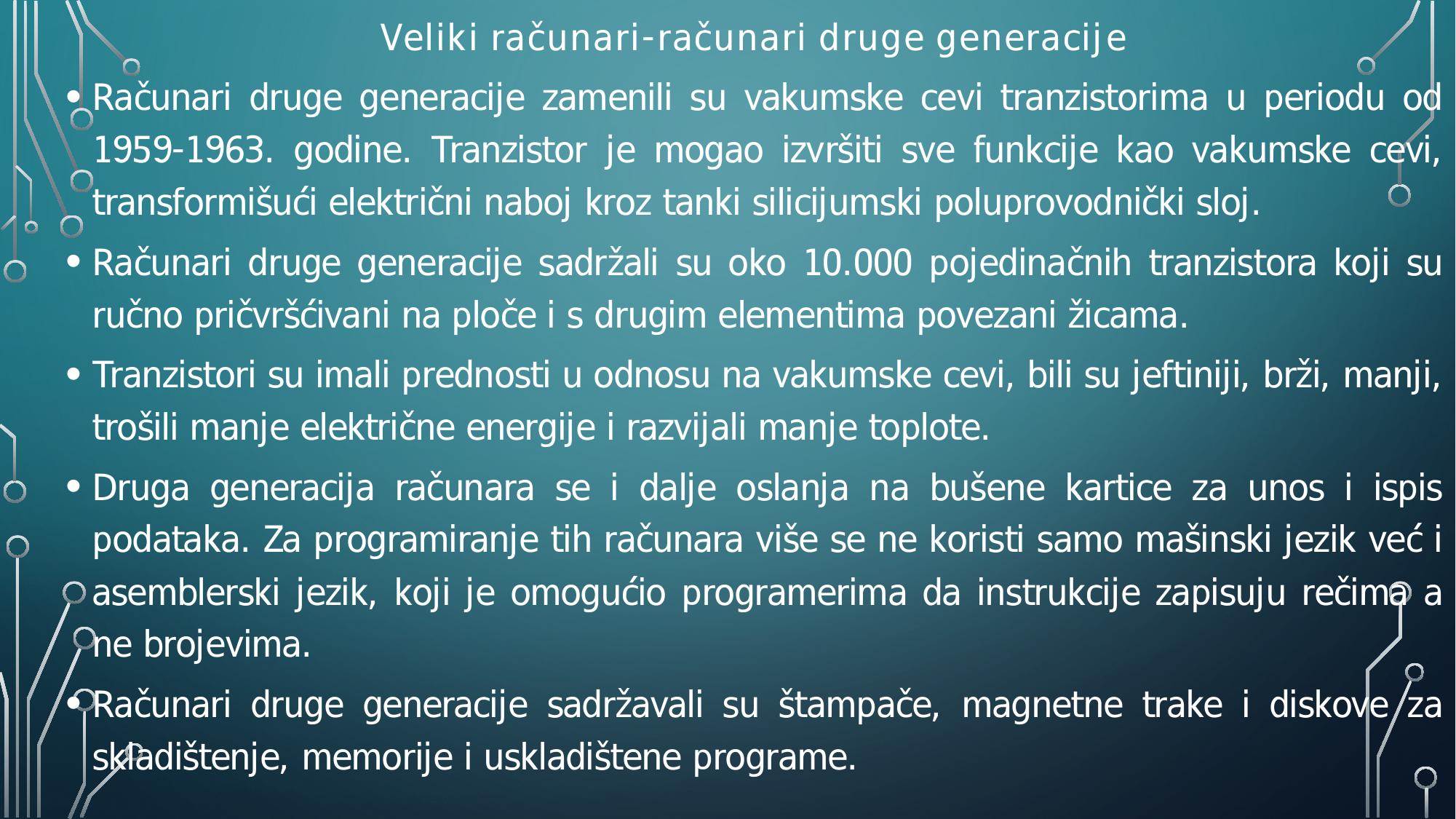

Veliki računari-računari druge generacije
Računari druge generacije zamenili su vakumske cevi tranzistorima u periodu od 1959-1963. godine. Tranzistor je mogao izvršiti sve funkcije kao vakumske cevi, transformišući električni naboj kroz tanki silicijumski poluprovodnički sloj.
Računari druge generacije sadržali su oko 10.000 pojedinačnih tranzistora koji su ručno pričvršćivani na ploče i s drugim elementima povezani žicama.
Tranzistori su imali prednosti u odnosu na vakumske cevi, bili su jeftiniji, brži, manji, trošili manje električne energije i razvijali manje toplote.
Druga generacija računara se i dalje oslanja na bušene kartice za unos i ispis podataka. Za programiranje tih računara više se ne koristi samo mašinski jezik već i asemblerski jezik, koji je omogućio programerima da instrukcije zapisuju rečima a ne brojevima.
Računari druge generacije sadržavali su štampače, magnetne trake i diskove za skladištenje, memorije i uskladištene programe.